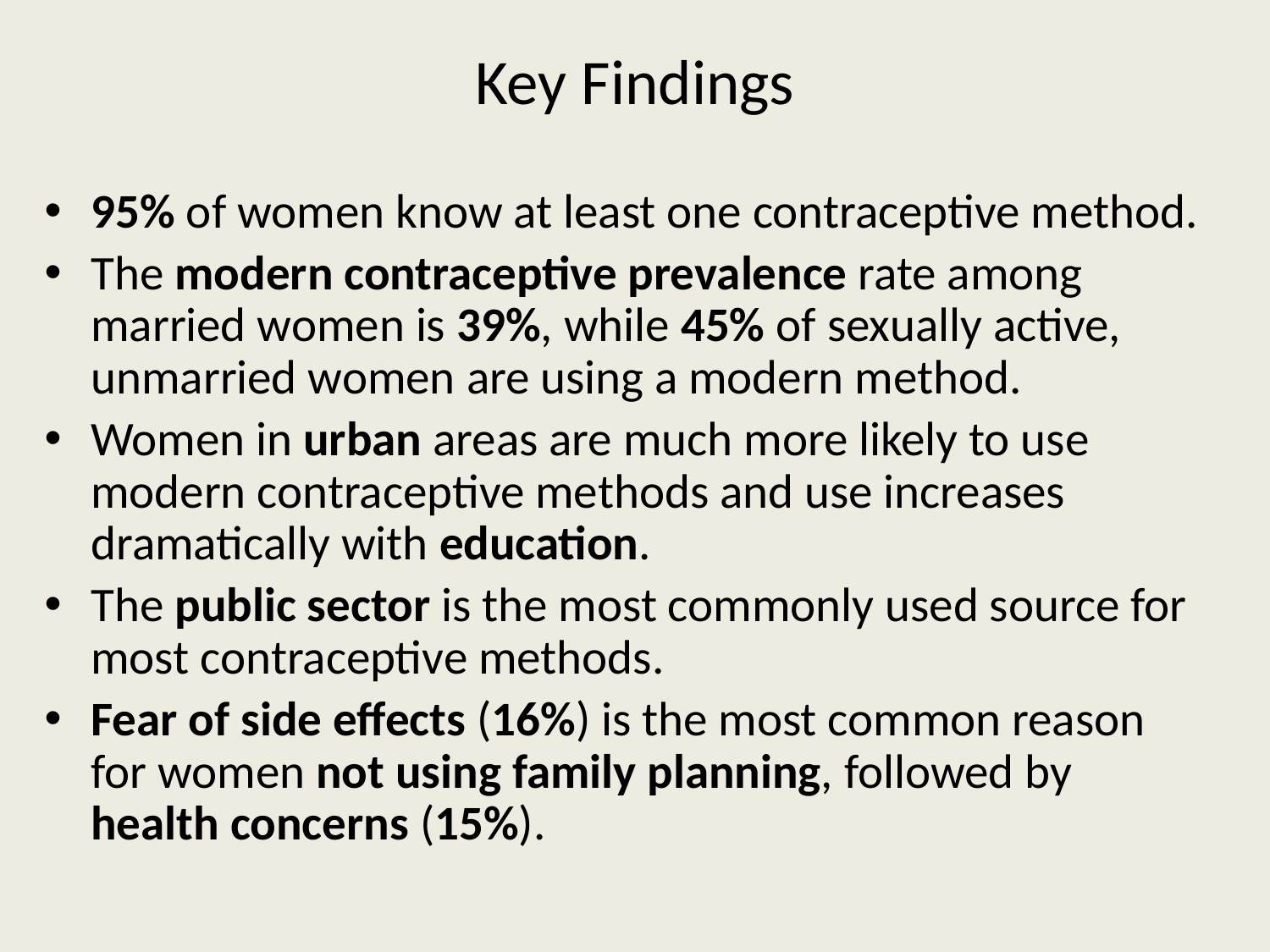

# Key Findings
95% of women know at least one contraceptive method.
The modern contraceptive prevalence rate among married women is 39%, while 45% of sexually active, unmarried women are using a modern method.
Women in urban areas are much more likely to use modern contraceptive methods and use increases dramatically with education.
The public sector is the most commonly used source for most contraceptive methods.
Fear of side effects (16%) is the most common reason for women not using family planning, followed by health concerns (15%).